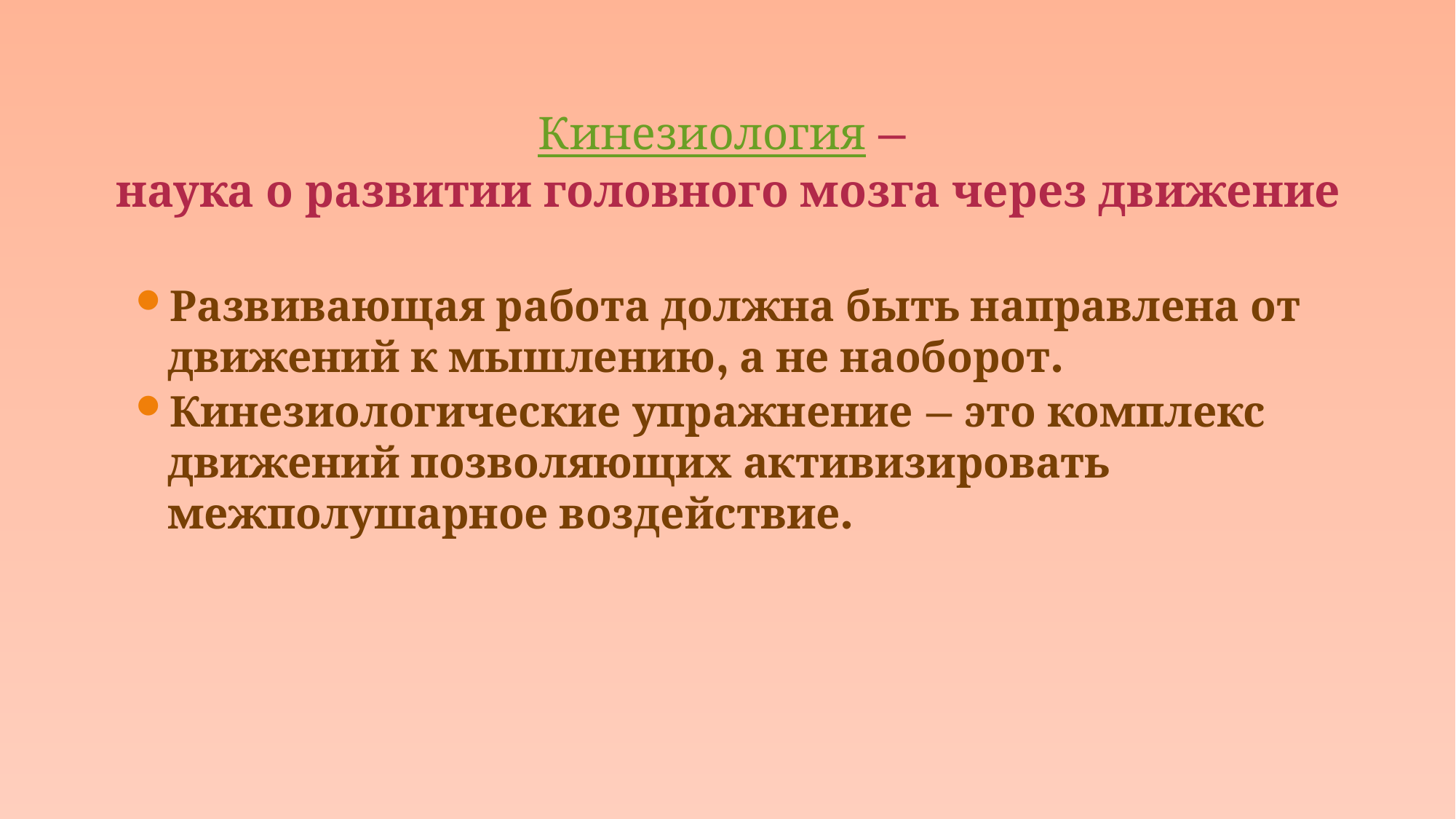

# Кинезиология – наука о развитии головного мозга через движение

Развивающая работа должна быть направлена от движений к мышлению, а не наоборот.
Кинезиологические упражнение – это комплекс движений позволяющих активизировать межполушарное воздействие.